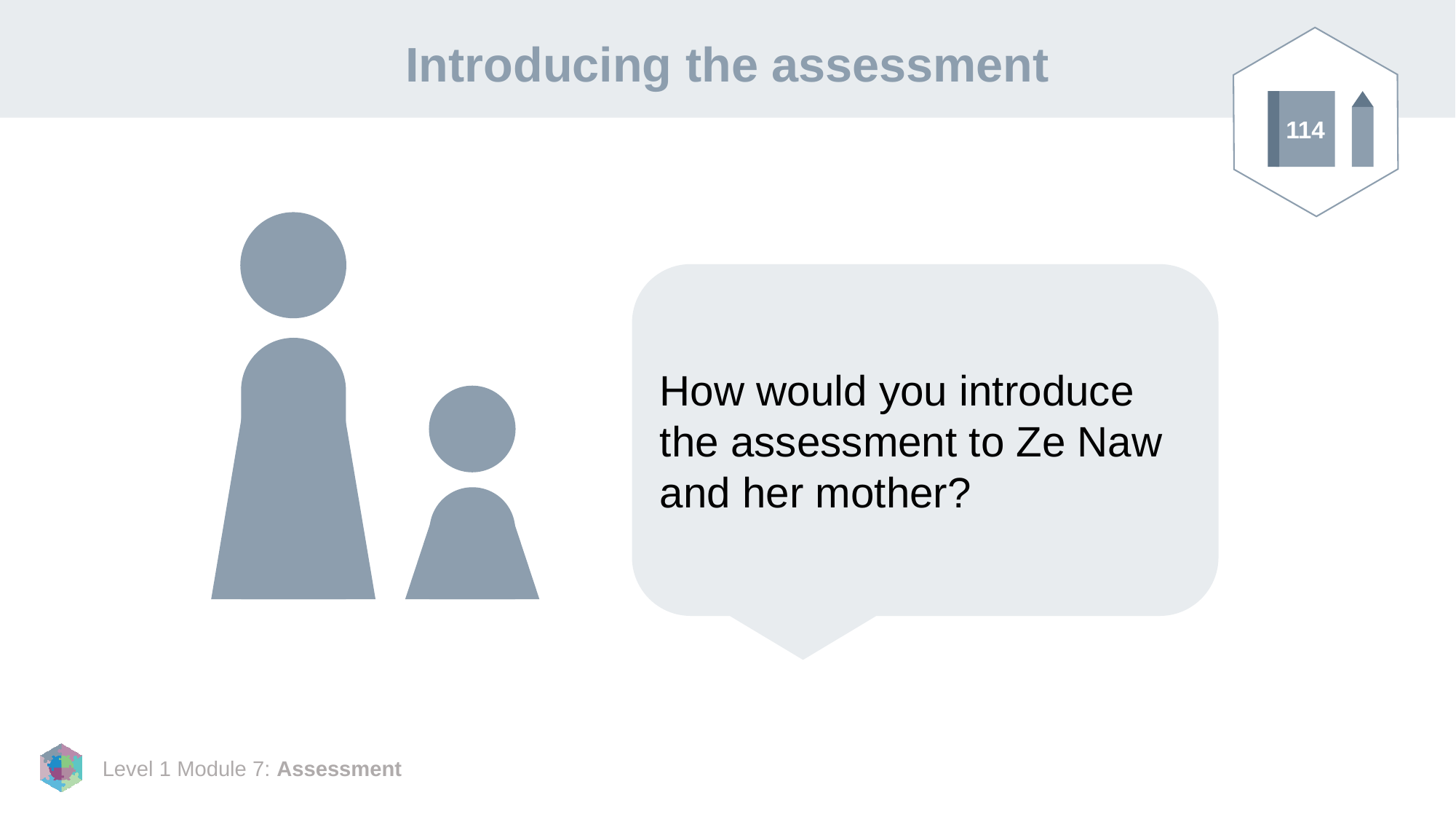

# Introducing the assessment

114

How would you introduce the assessment to Ze Naw and her mother?